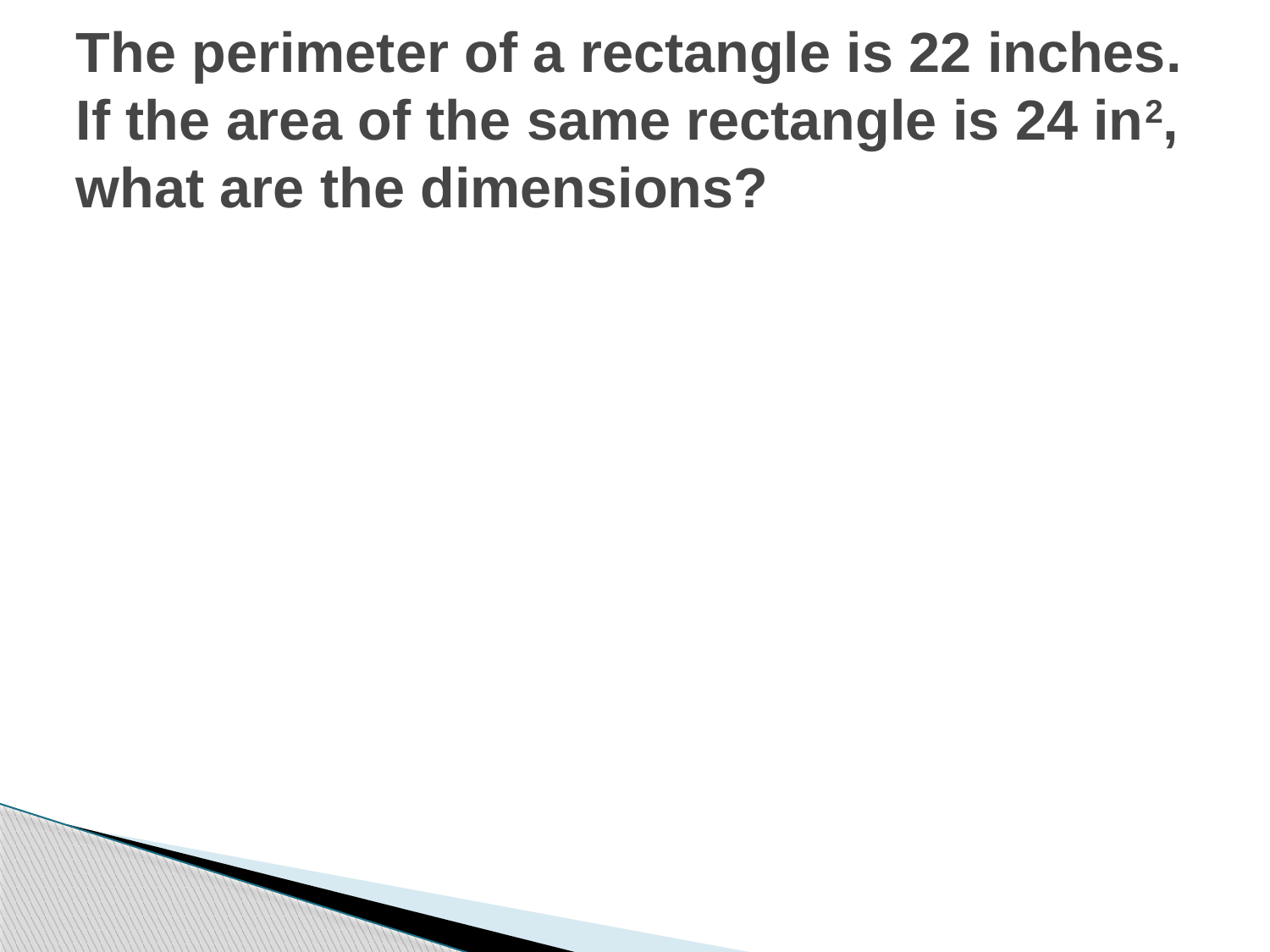

# The perimeter of a rectangle is 22 inches. If the area of the same rectangle is 24 in2, what are the dimensions?